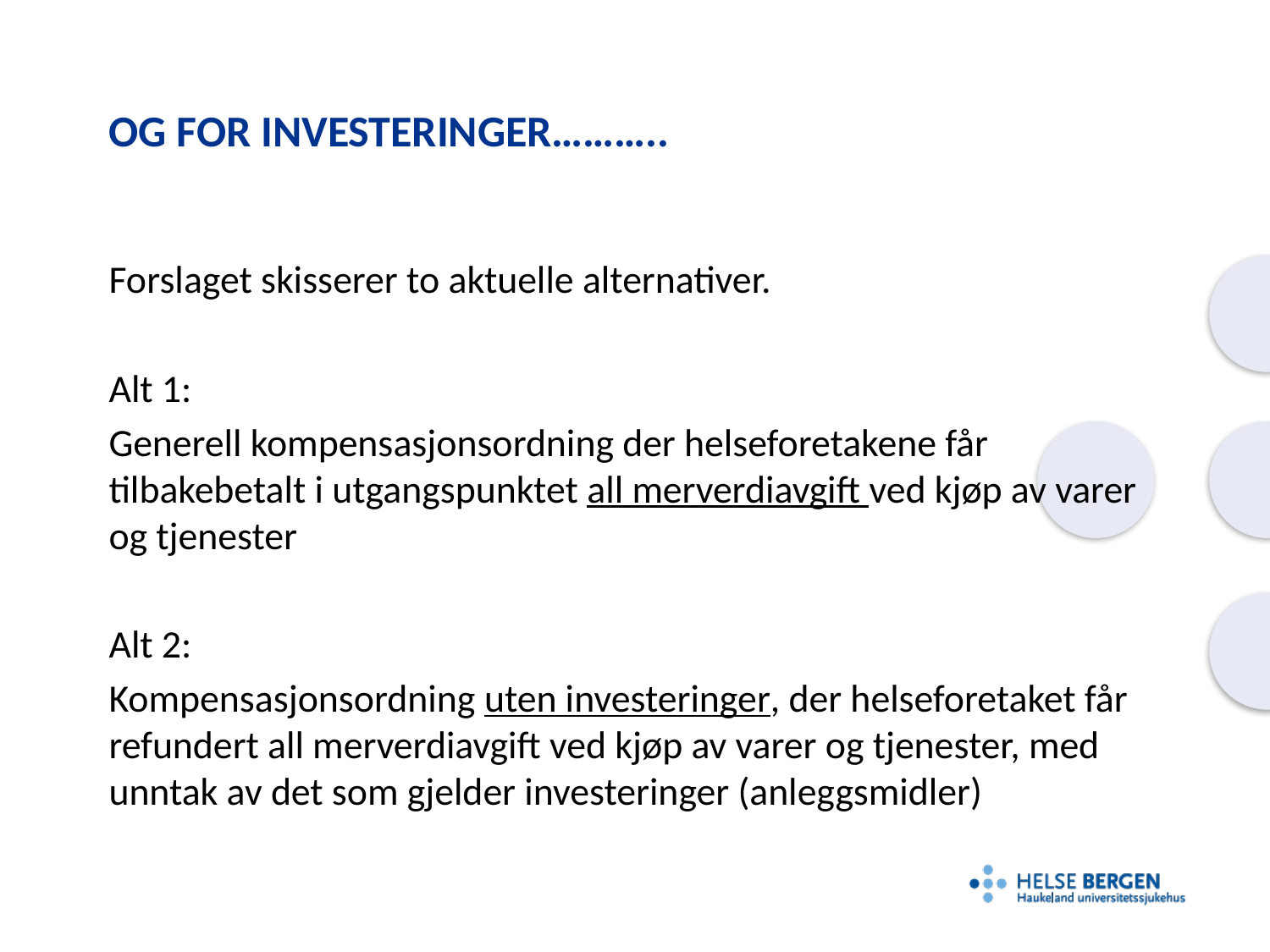

# Og for investeringer………..
Forslaget skisserer to aktuelle alternativer.

Alt 1:
Generell kompensasjonsordning der helseforetakene får tilbakebetalt i utgangspunktet all merverdiavgift ved kjøp av varer og tjenester

Alt 2:
Kompensasjonsordning uten investeringer, der helseforetaket får refundert all merverdiavgift ved kjøp av varer og tjenester, med unntak av det som gjelder investeringer (anleggsmidler)